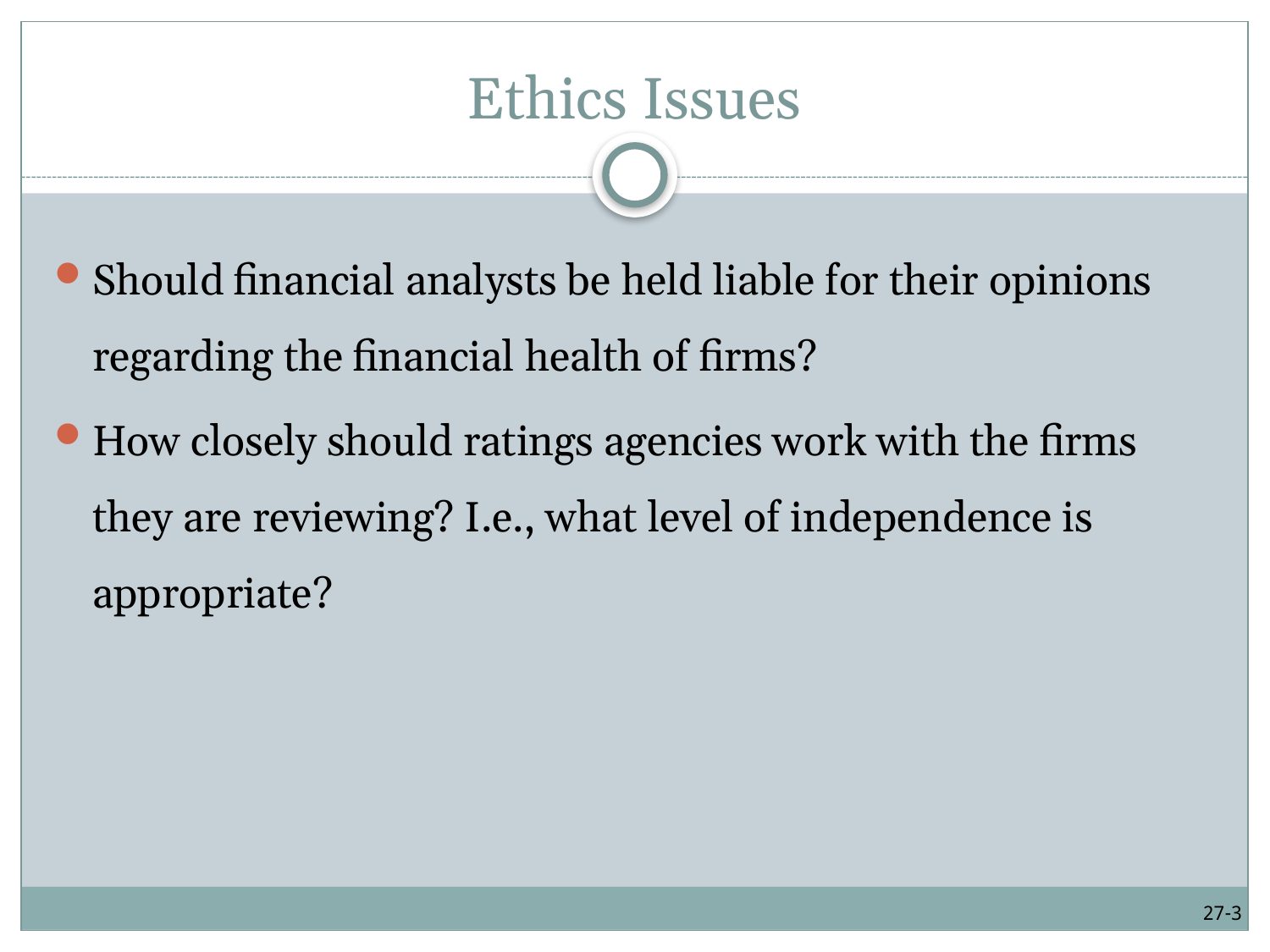

# Ethics Issues
Should financial analysts be held liable for their opinions regarding the financial health of firms?
How closely should ratings agencies work with the firms they are reviewing? I.e., what level of independence is appropriate?
3-27